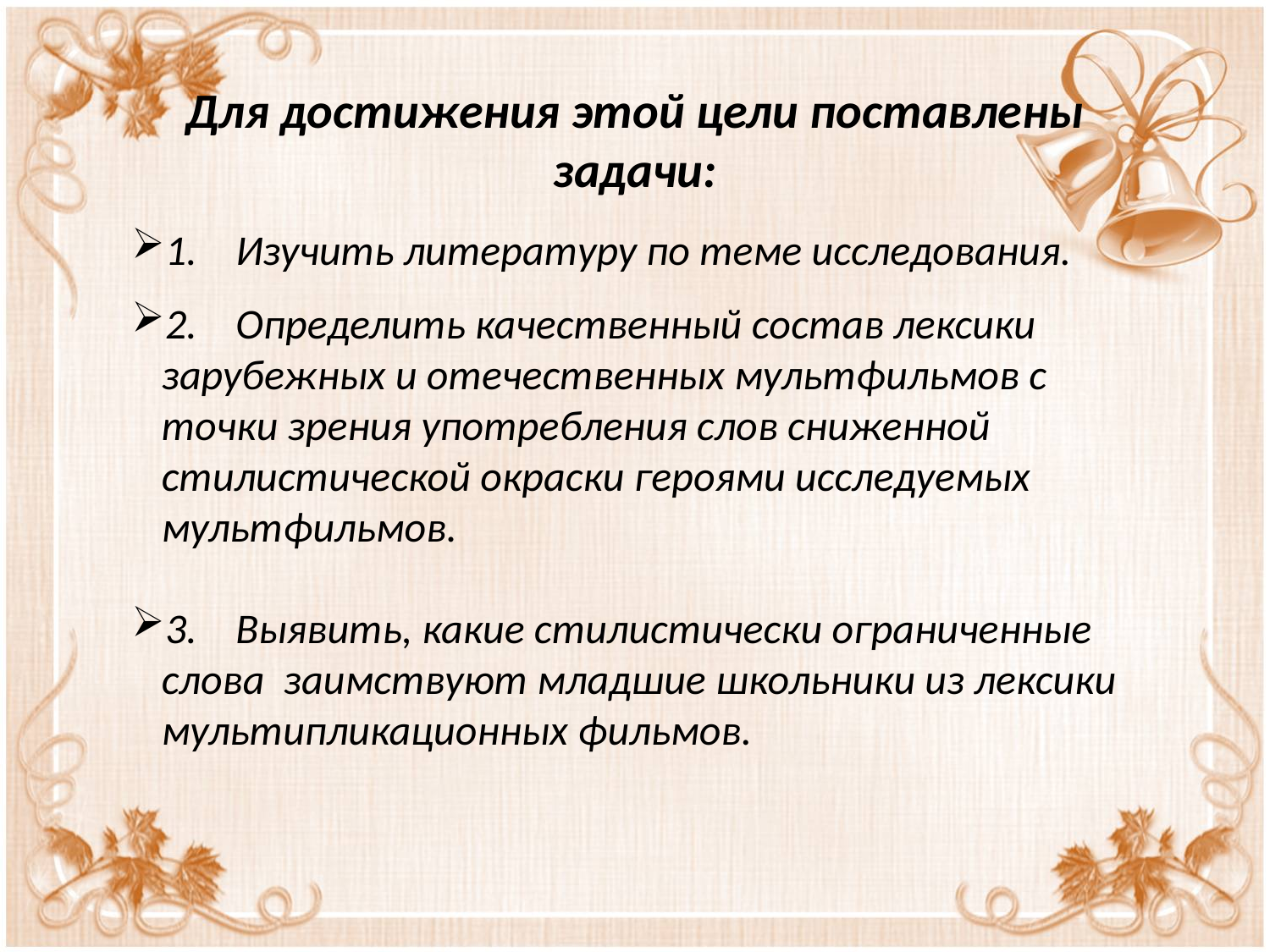

Для достижения этой цели поставлены задачи:

1.	Изучить литературу по теме исследования.

2.	Определить качественный состав лексики зарубежных и отечественных мультфильмов с точки зрения употребления слов сниженной стилистической окраски героями исследуемых мультфильмов.

3.	Выявить, какие стилистически ограниченные слова  заимствуют младшие школьники из лексики мультипликационных фильмов.